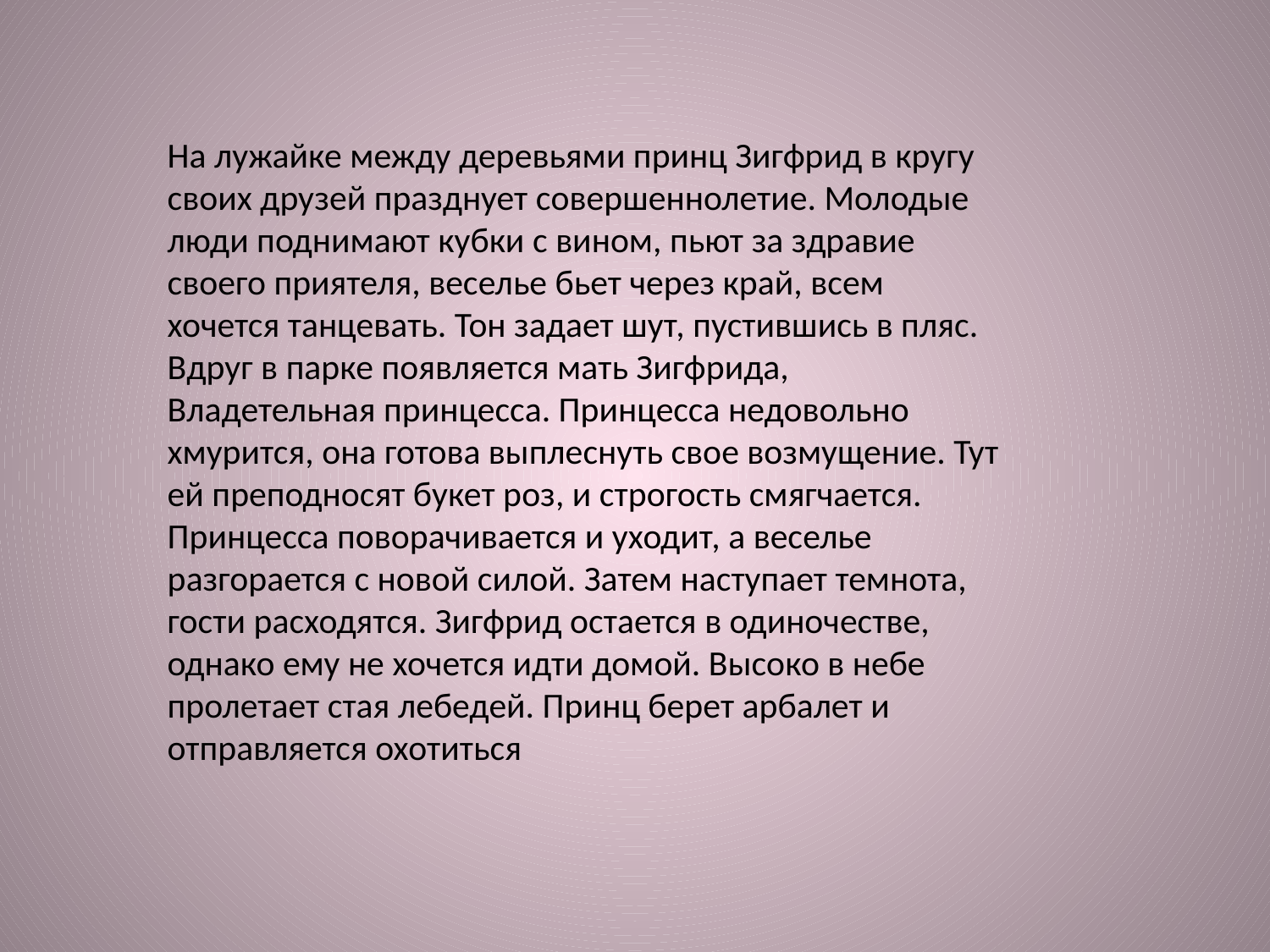

На лужайке между деревьями принц Зигфрид в кругу своих друзей празднует совершеннолетие. Молодые люди поднимают кубки с вином, пьют за здравие своего приятеля, веселье бьет через край, всем хочется танцевать. Тон задает шут, пустившись в пляс. Вдруг в парке появляется мать Зигфрида, Владетельная принцесса. Принцесса недовольно хмурится, она готова выплеснуть свое возмущение. Тут ей преподносят букет роз, и строгость смягчается. Принцесса поворачивается и уходит, а веселье разгорается с новой силой. Затем наступает темнота, гости расходятся. Зигфрид остается в одиночестве, однако ему не хочется идти домой. Высоко в небе пролетает стая лебедей. Принц берет арбалет и отправляется охотиться